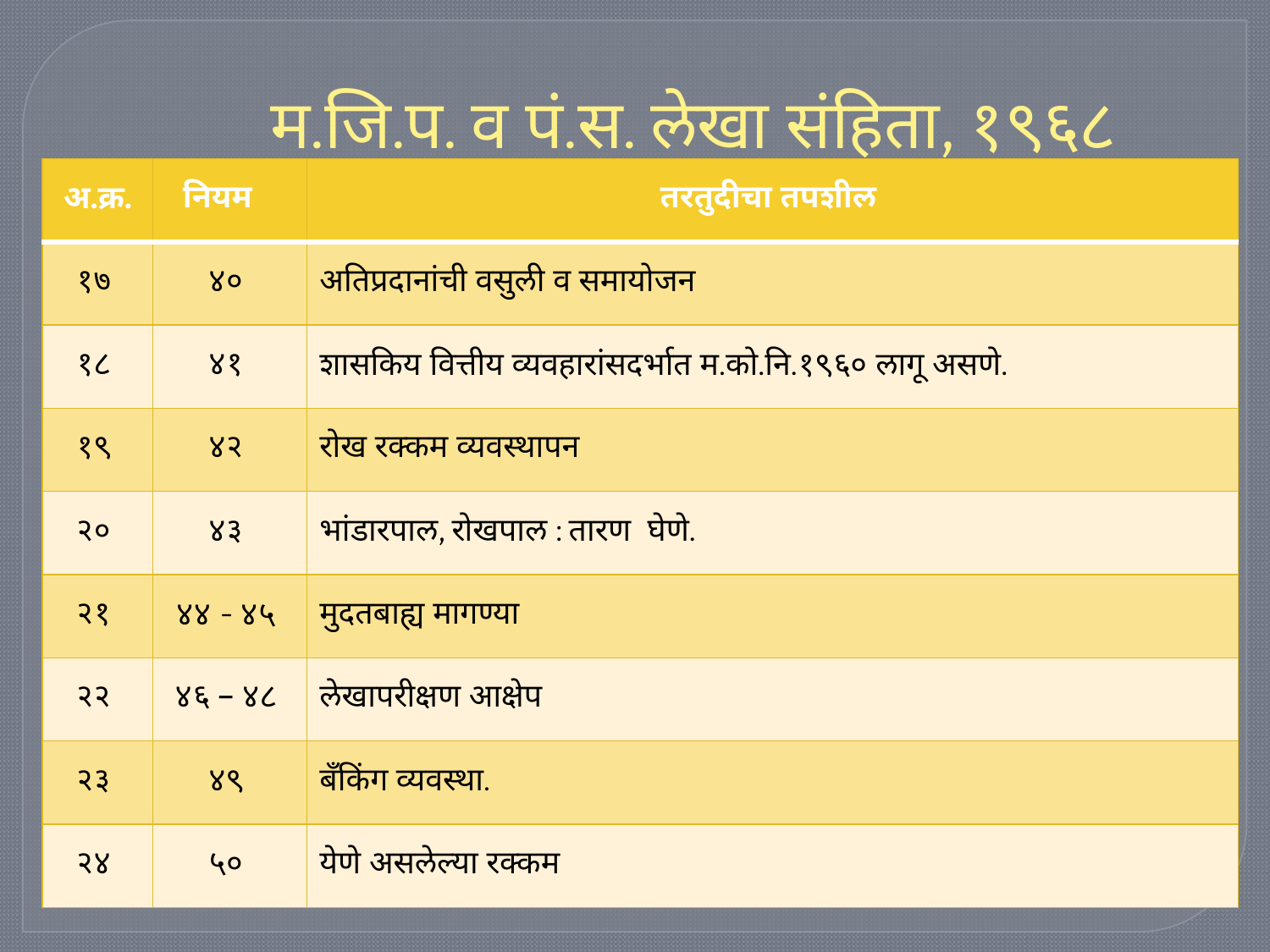

# म.जि.प. व पं.स. लेखा संहिता, १९६८
| अ.क्र. | नियम | तरतुदीचा तपशील |
| --- | --- | --- |
| १७ | ४० | अतिप्रदानांची वसुली व समायोजन |
| १८ | ४१ | शासकिय वित्तीय व्यवहारांसदर्भात म.को.नि.१९६० लागू असणे. |
| १९ | ४२ | रोख रक्कम व्यवस्थापन |
| २० | ४३ | भांडारपाल, रोखपाल : तारण घेणे. |
| २१ | ४४ - ४५ | मुदतबाह्य मागण्या |
| २२ | ४६ – ४८ | लेखापरीक्षण आक्षेप |
| २३ | ४९ | बँकिंग व्यवस्था. |
| २४ | ५० | येणे असलेल्या रक्कम |